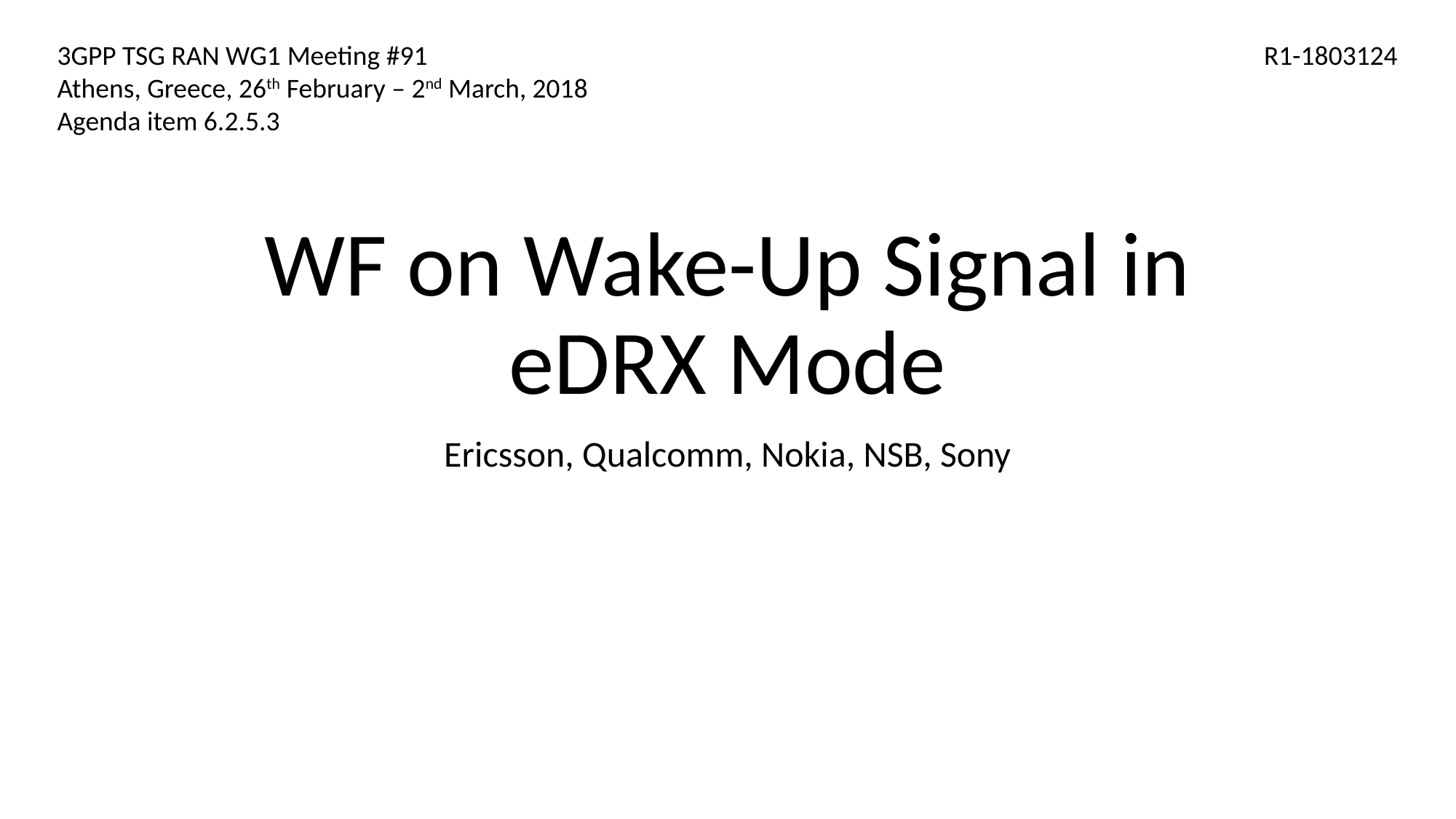

3GPP TSG RAN WG1 Meeting #91								 R1-1803124
Athens, Greece, 26th February – 2nd March, 2018
Agenda item 6.2.5.3
# WF on Wake-Up Signal in eDRX Mode
Ericsson, Qualcomm, Nokia, NSB, Sony